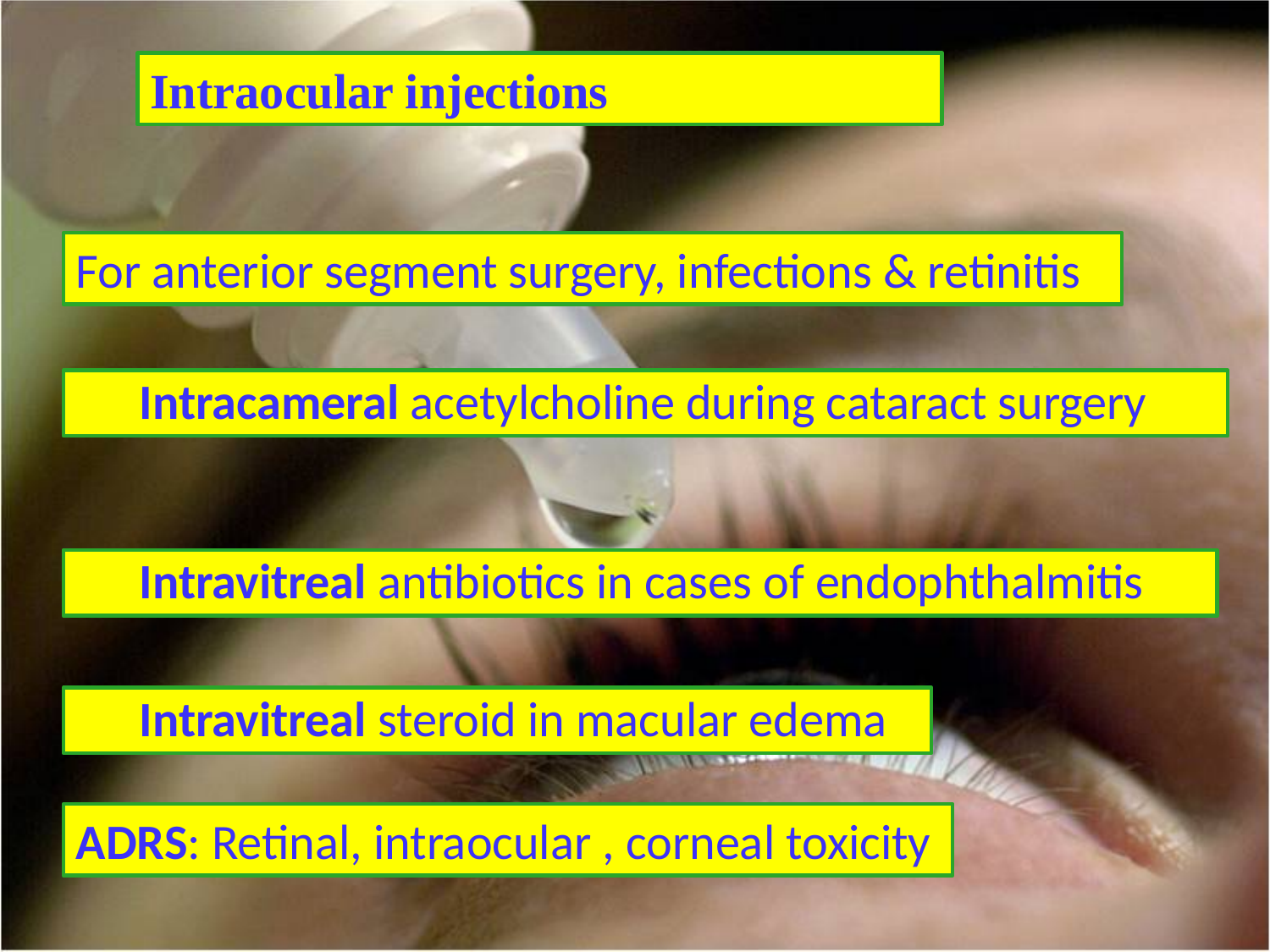

Intraocular injections
For anterior segment surgery, infections & retinitis
Intracameral acetylcholine during cataract surgery
Intravitreal antibiotics in cases of endophthalmitis
Intravitreal steroid in macular edema
ADRS: Retinal, intraocular , corneal toxicity